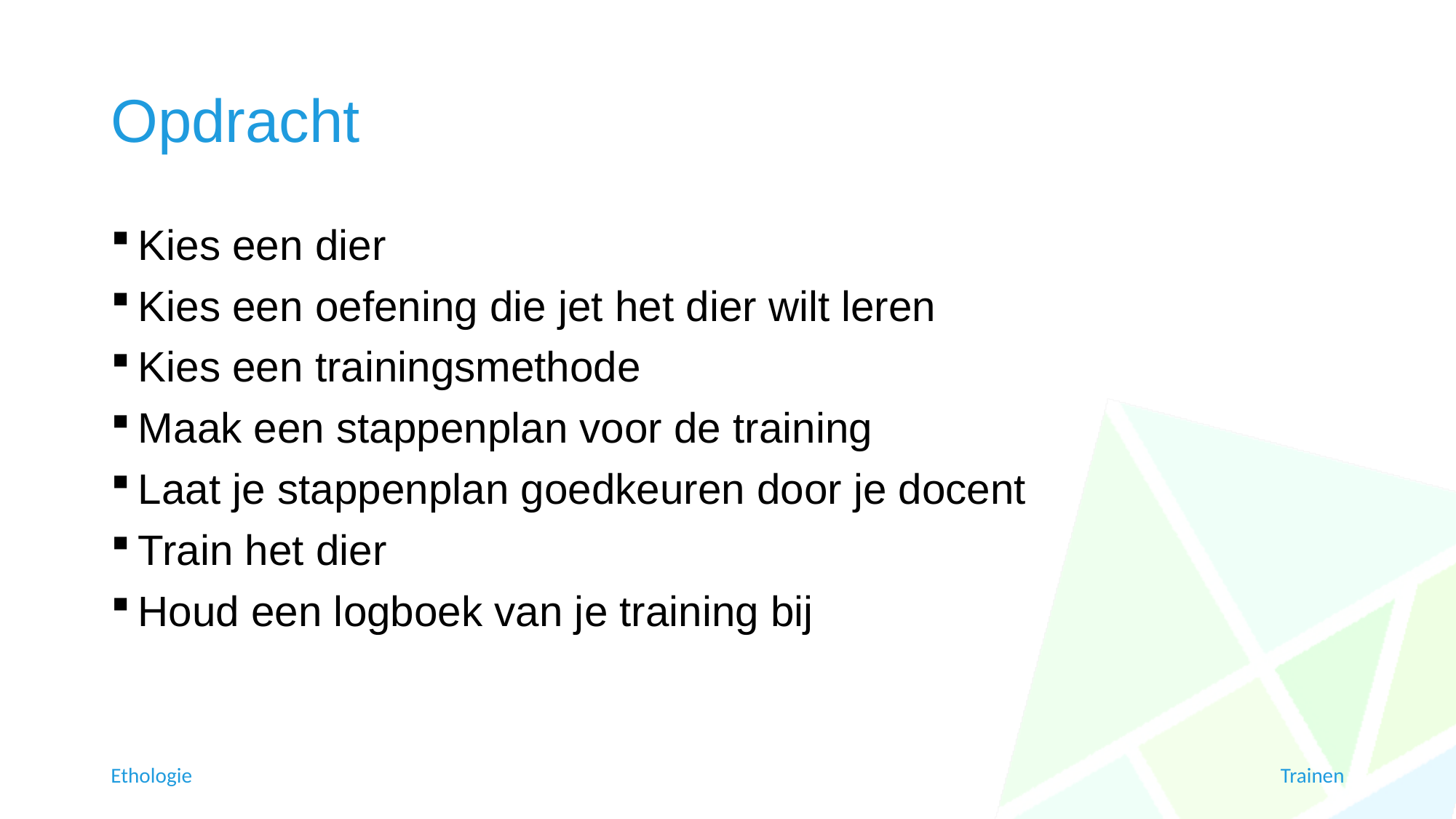

# Opdracht
Kies een dier
Kies een oefening die jet het dier wilt leren
Kies een trainingsmethode
Maak een stappenplan voor de training
Laat je stappenplan goedkeuren door je docent
Train het dier
Houd een logboek van je training bij
Ethologie
Trainen